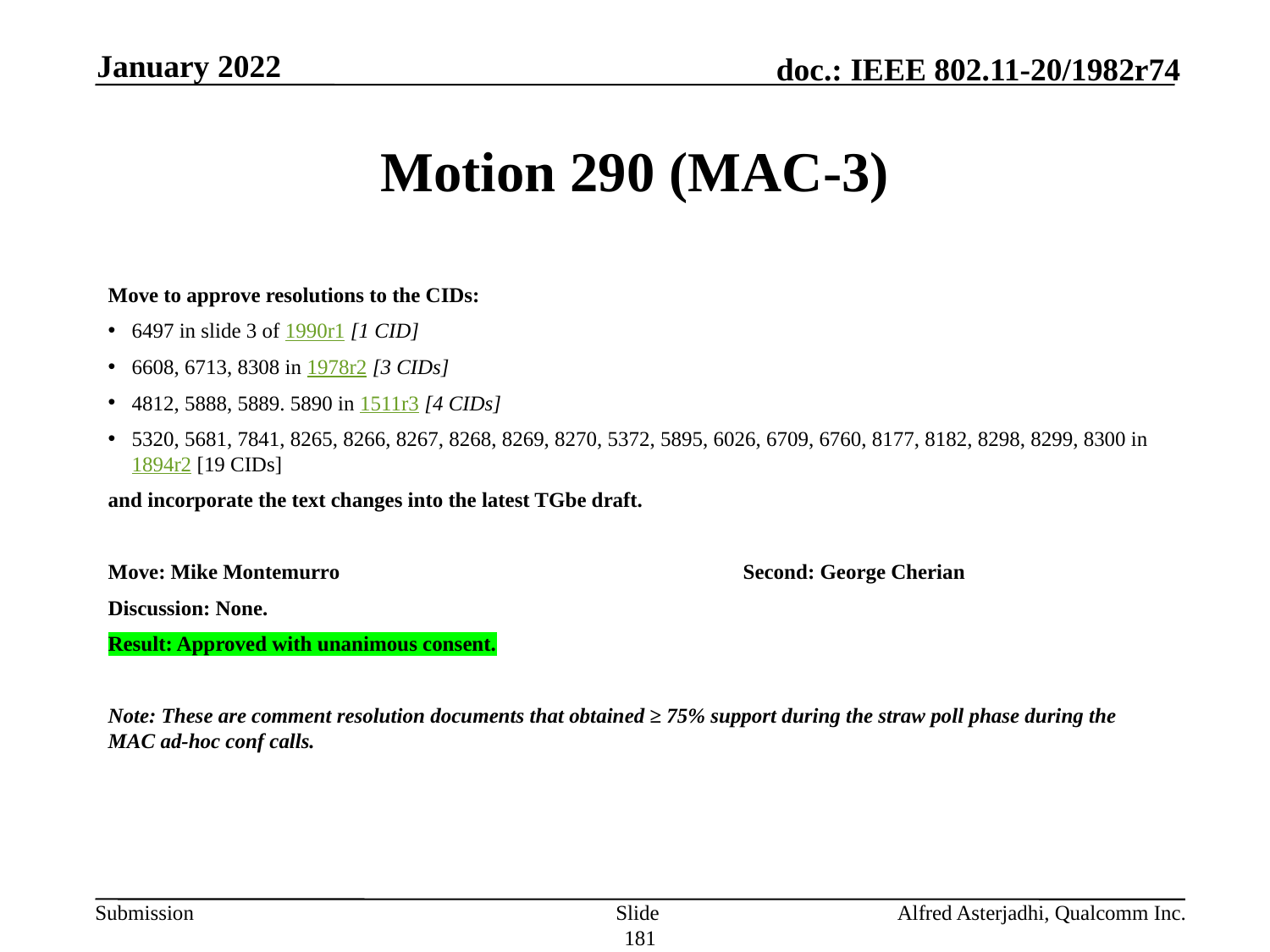

January 2022
# Motion 290 (MAC-3)
Move to approve resolutions to the CIDs:
6497 in slide 3 of 1990r1 [1 CID]
6608, 6713, 8308 in 1978r2 [3 CIDs]
4812, 5888, 5889. 5890 in 1511r3 [4 CIDs]
5320, 5681, 7841, 8265, 8266, 8267, 8268, 8269, 8270, 5372, 5895, 6026, 6709, 6760, 8177, 8182, 8298, 8299, 8300 in 1894r2 [19 CIDs]
and incorporate the text changes into the latest TGbe draft.

Move: Mike Montemurro 				Second: George Cherian
Discussion: None.
Result: Approved with unanimous consent.

Note: These are comment resolution documents that obtained ≥ 75% support during the straw poll phase during the MAC ad-hoc conf calls.

Slide 181
Alfred Asterjadhi, Qualcomm Inc.